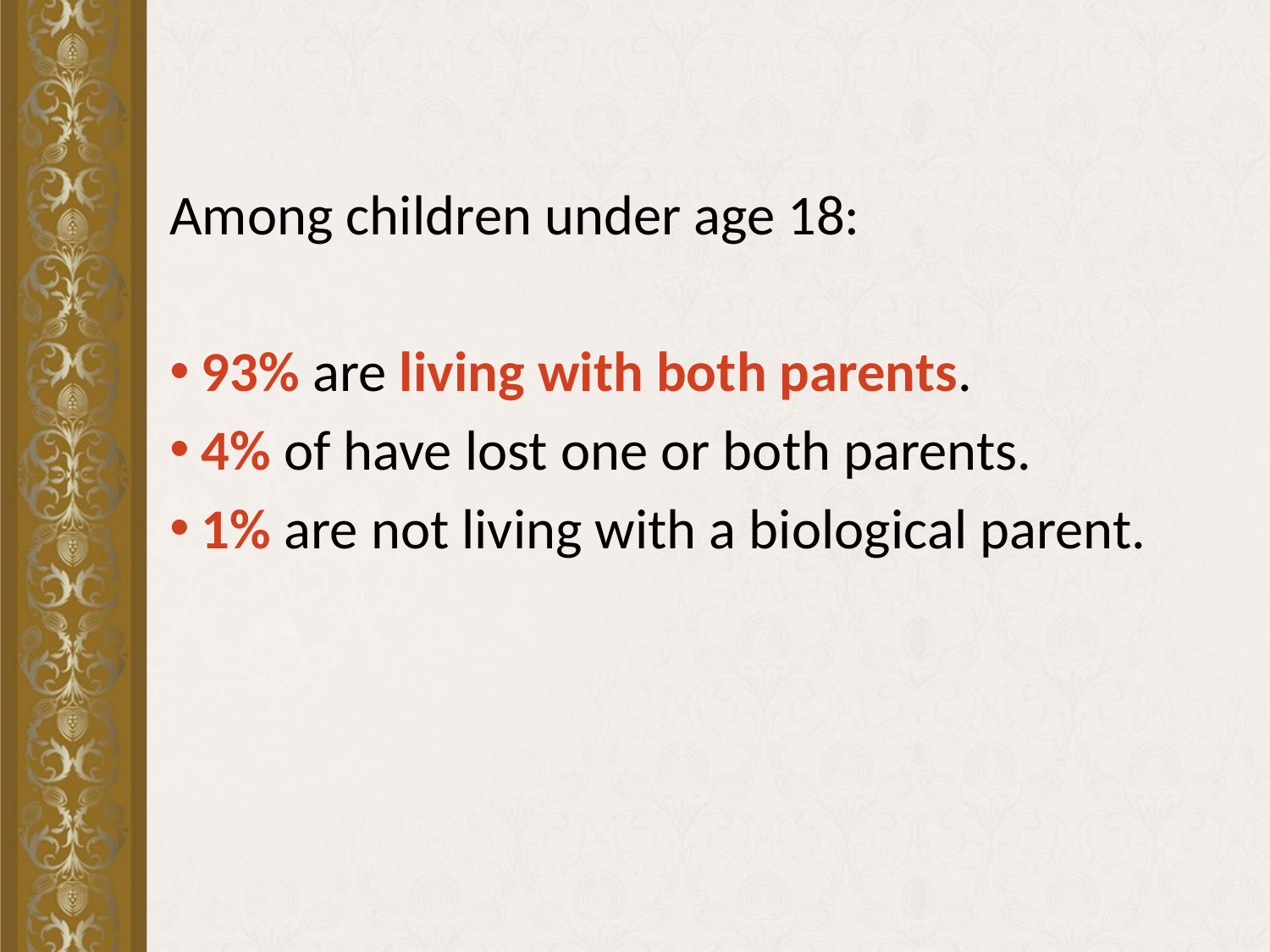

Among children under age 18:

93% are living with both parents.
4% of have lost one or both parents.
1% are not living with a biological parent.